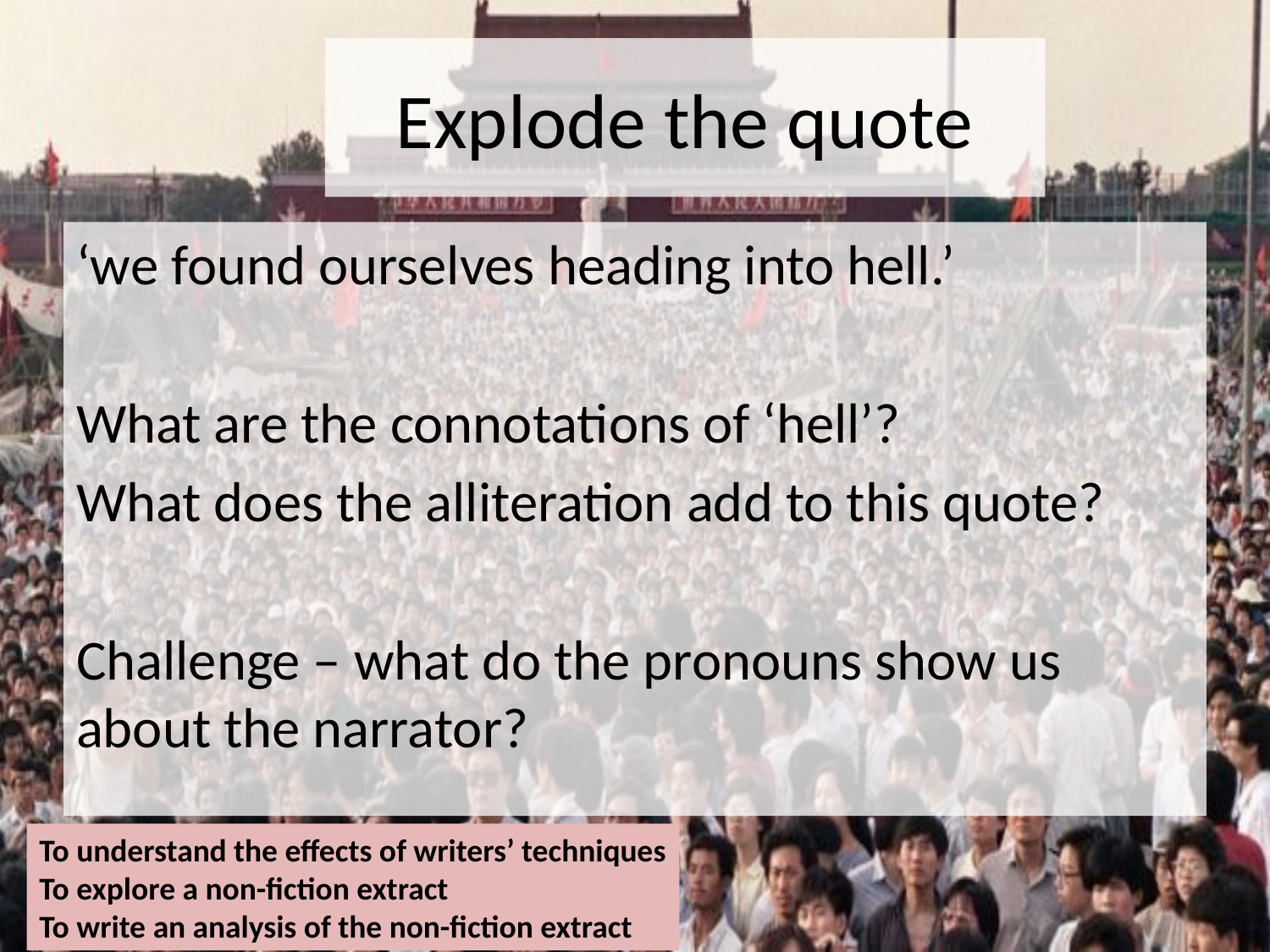

# Explode the quote
‘we found ourselves heading into hell.’

What are the connotations of ‘hell’?
What does the alliteration add to this quote?

Challenge – what do the pronouns show us about the narrator?
To understand the effects of writers’ techniques
To explore a non-fiction extract
To write an analysis of the non-fiction extract